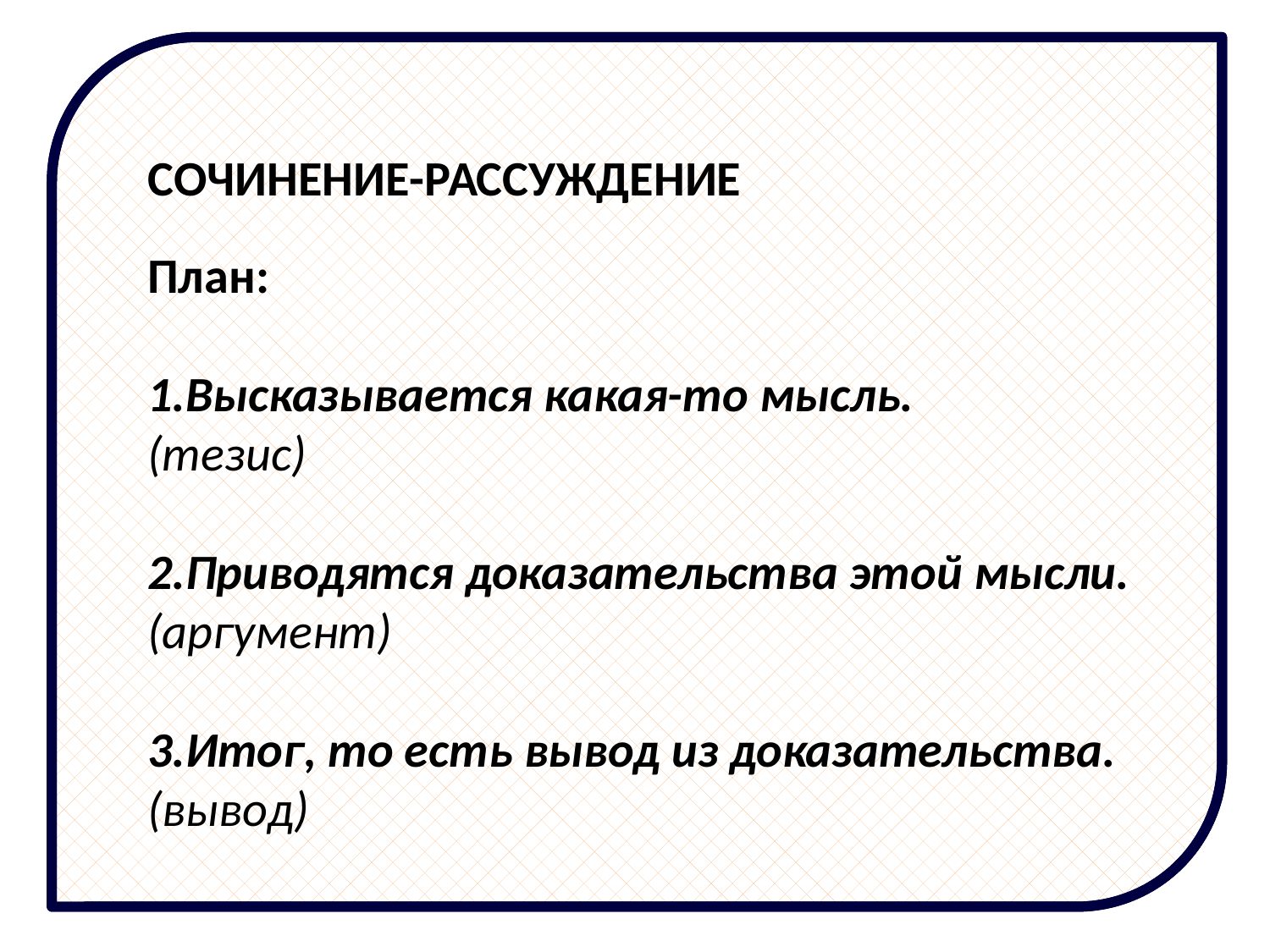

СОЧИНЕНИЕ-РАССУЖДЕНИЕ

План:

1.Высказывается какая-то мысль.
(тезис)

2.Приводятся доказательства этой мысли.
(аргумент)

3.Итог, то есть вывод из доказательства.
(вывод)